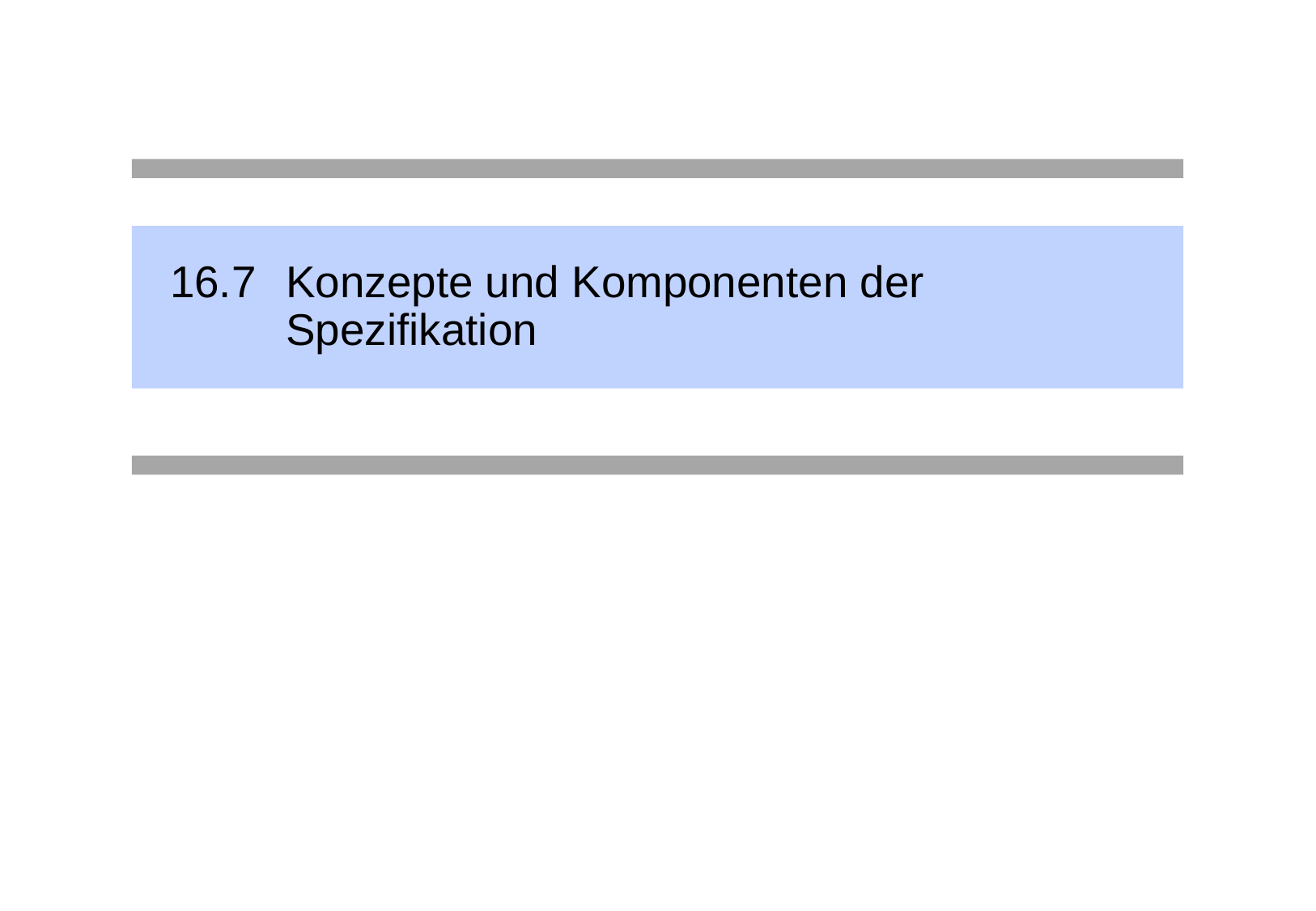

# 16.7	Konzepte und Komponenten der Spezifikation